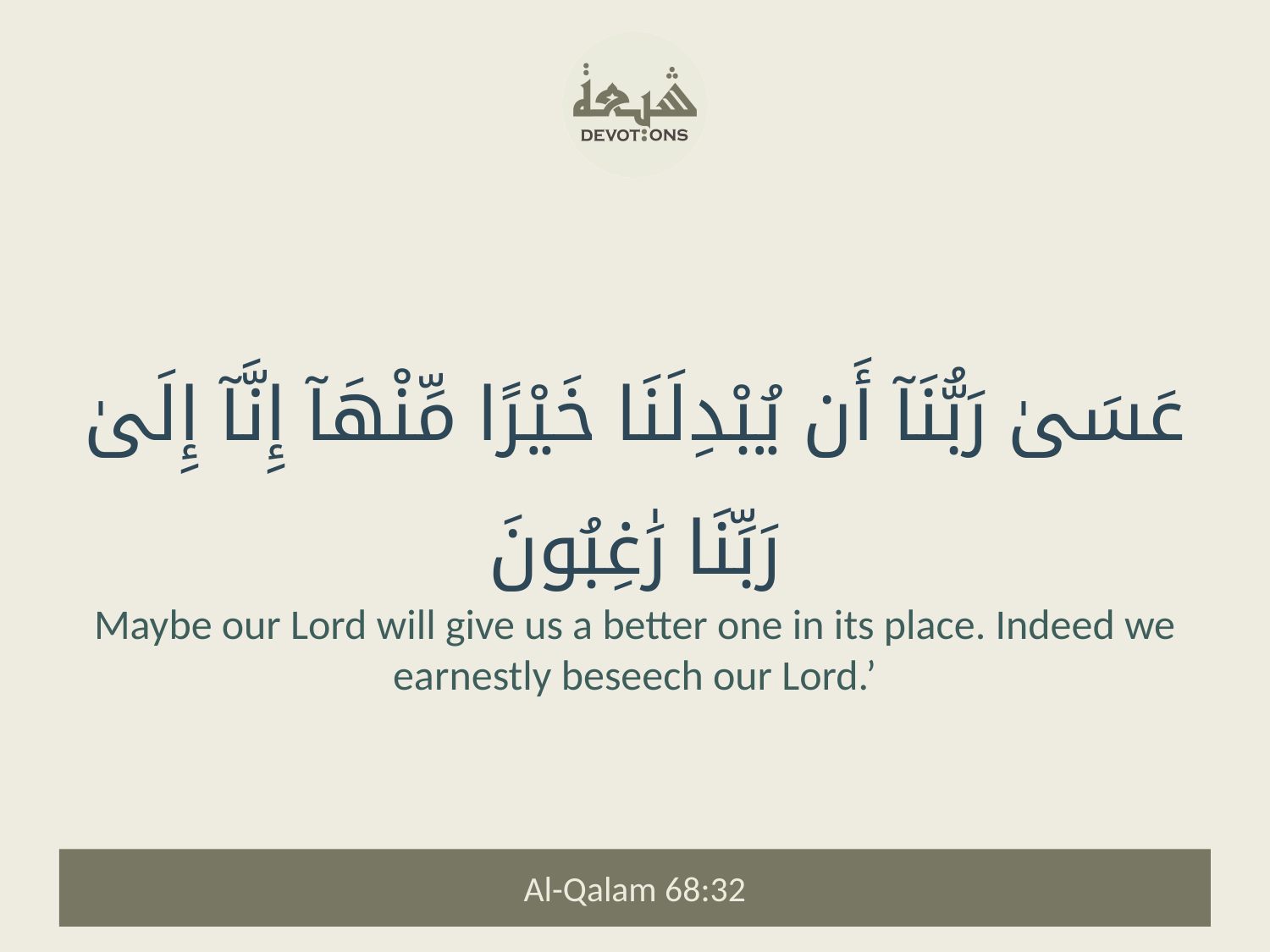

عَسَىٰ رَبُّنَآ أَن يُبْدِلَنَا خَيْرًا مِّنْهَآ إِنَّآ إِلَىٰ رَبِّنَا رَٰغِبُونَ
Maybe our Lord will give us a better one in its place. Indeed we earnestly beseech our Lord.’
Al-Qalam 68:32